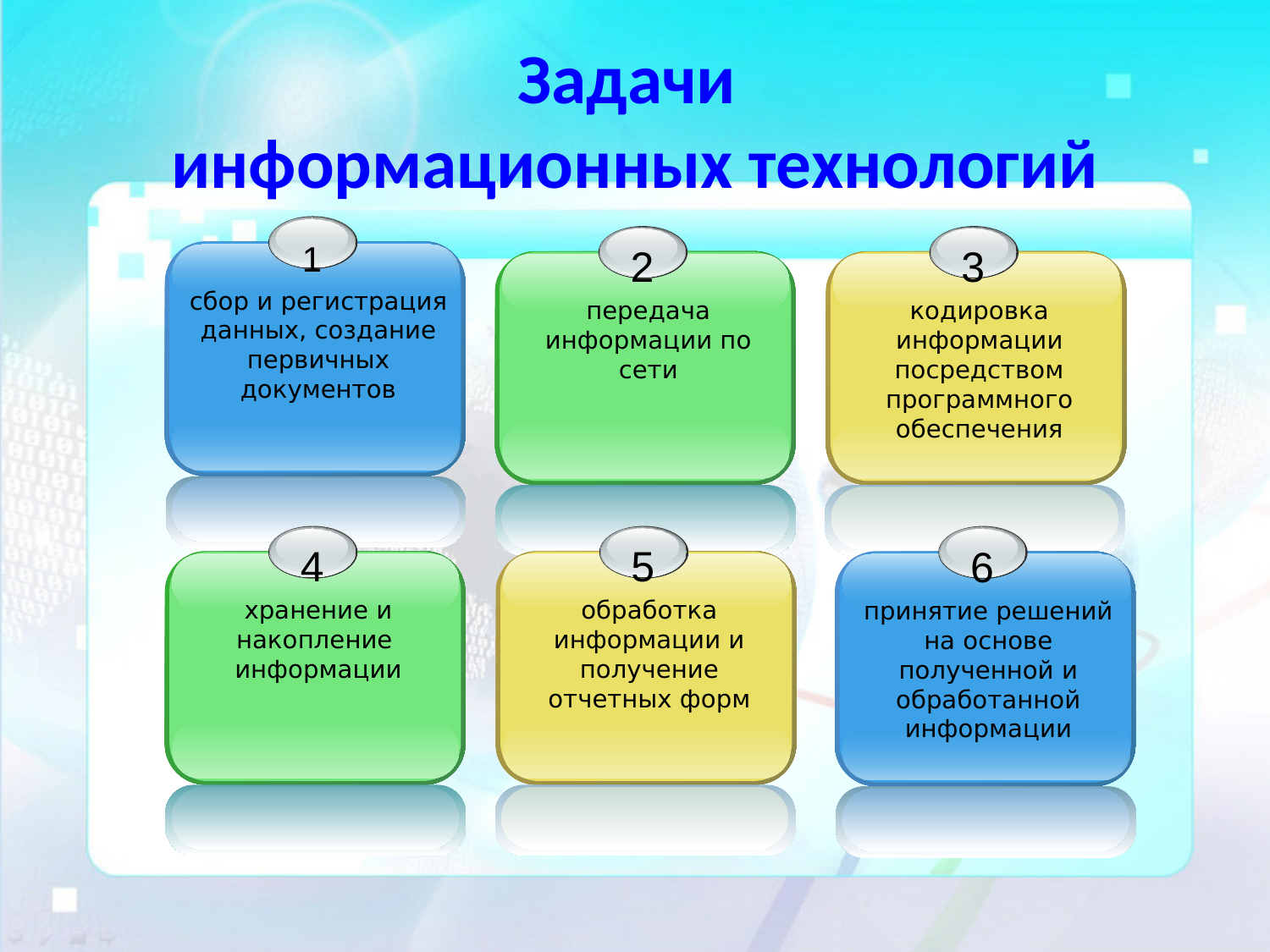

# Задачи информационных технологий

1

сбор и регистрация данных, создание первичных документов

2

передача информации по сети

3

кодировка информации посредством программного обеспечения

4

хранение и накопление  информации

5

обработка информации и получение отчетных форм

6

принятие решений
на основе полученной и обработанной информации